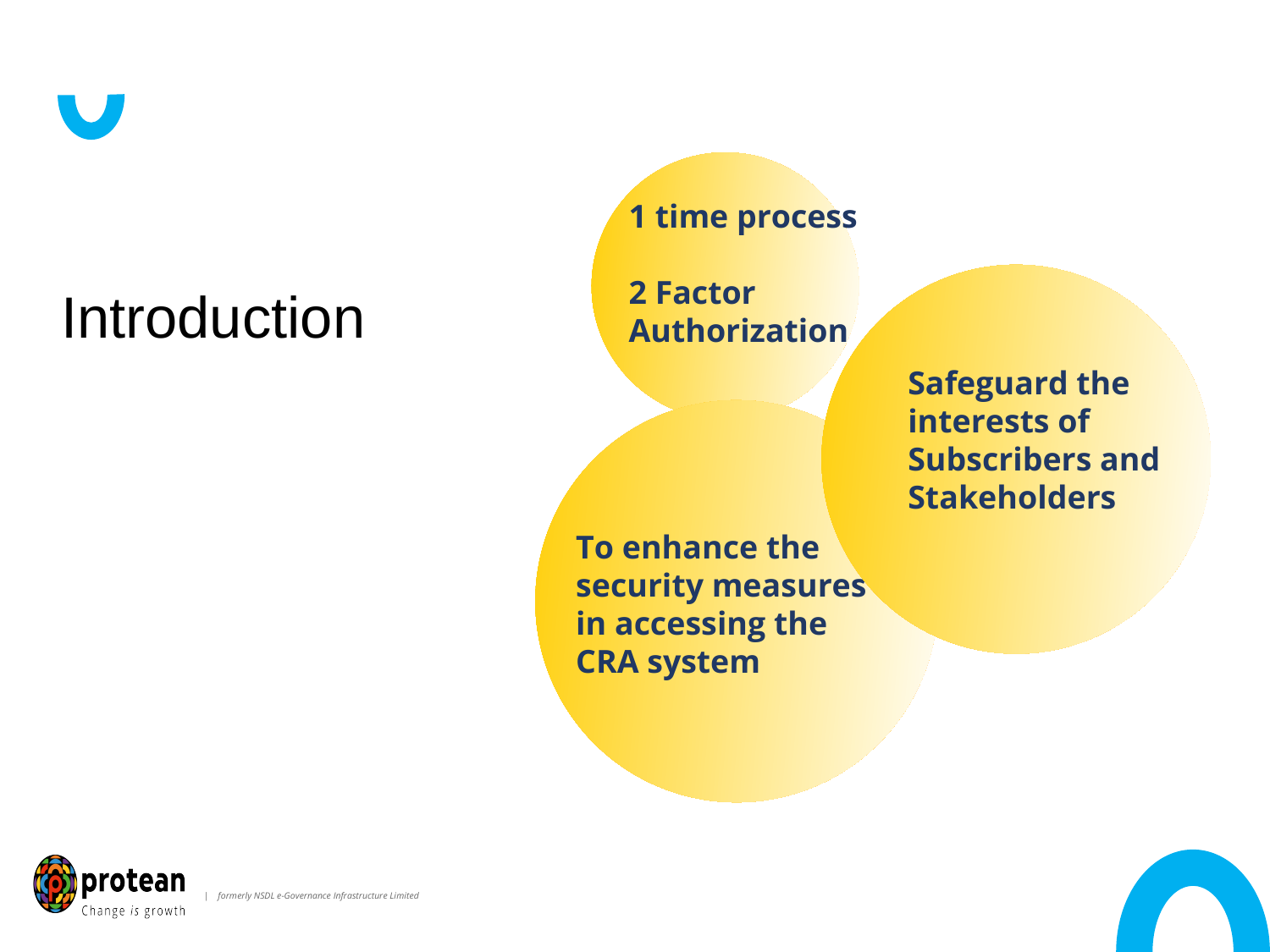

1 time process

2 Factor Authorization

Introduction
Safeguard the interests of Subscribers and Stakeholders

To enhance the security measures in accessing the CRA system